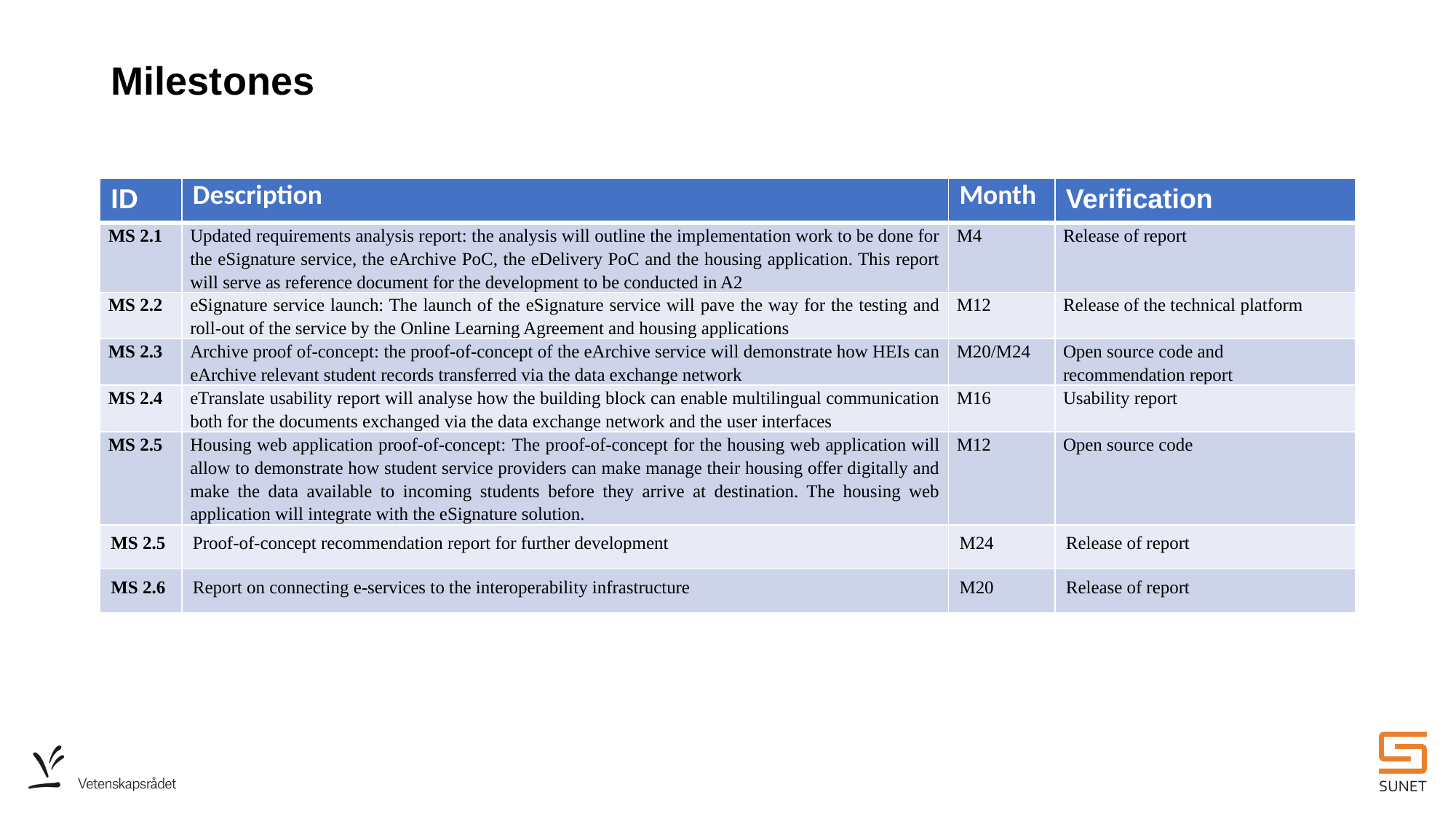

# Milestones
| ID | Description | Month | Verification |
| --- | --- | --- | --- |
| MS 2.1 | Updated requirements analysis report: the analysis will outline the implementation work to be done for the eSignature service, the eArchive PoC, the eDelivery PoC and the housing application. This report will serve as reference document for the development to be conducted in A2 | M4 | Release of report |
| MS 2.2 | eSignature service launch: The launch of the eSignature service will pave the way for the testing and roll-out of the service by the Online Learning Agreement and housing applications | M12 | Release of the technical platform |
| MS 2.3 | Archive proof of-concept: the proof-of-concept of the eArchive service will demonstrate how HEIs can eArchive relevant student records transferred via the data exchange network | M20/M24 | Open source code and recommendation report |
| MS 2.4 | eTranslate usability report will analyse how the building block can enable multilingual communication both for the documents exchanged via the data exchange network and the user interfaces | M16 | Usability report |
| MS 2.5 | Housing web application proof-of-concept: The proof-of-concept for the housing web application will allow to demonstrate how student service providers can make manage their housing offer digitally and make the data available to incoming students before they arrive at destination. The housing web application will integrate with the eSignature solution. | M12 | Open source code |
| MS 2.5 | Proof-of-concept recommendation report for further development | M24 | Release of report |
| MS 2.6 | Report on connecting e-services to the interoperability infrastructure | M20 | Release of report |